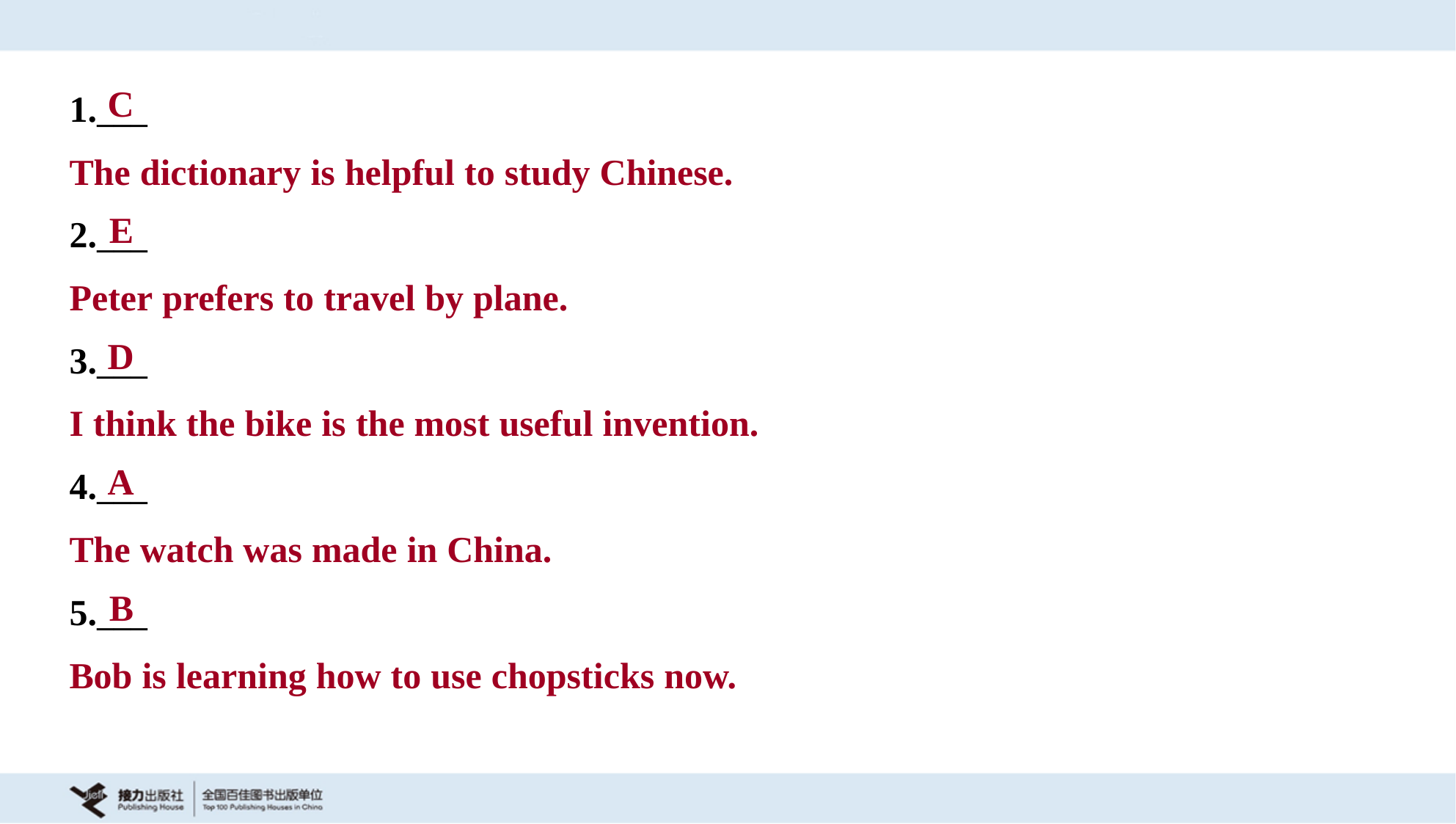

C
1.___
The dictionary is helpful to study Chinese.
E
2.___
Peter prefers to travel by plane.
D
3.___
I think the bike is the most useful invention.
A
4.___
The watch was made in China.
B
5.___
Bob is learning how to use chopsticks now.